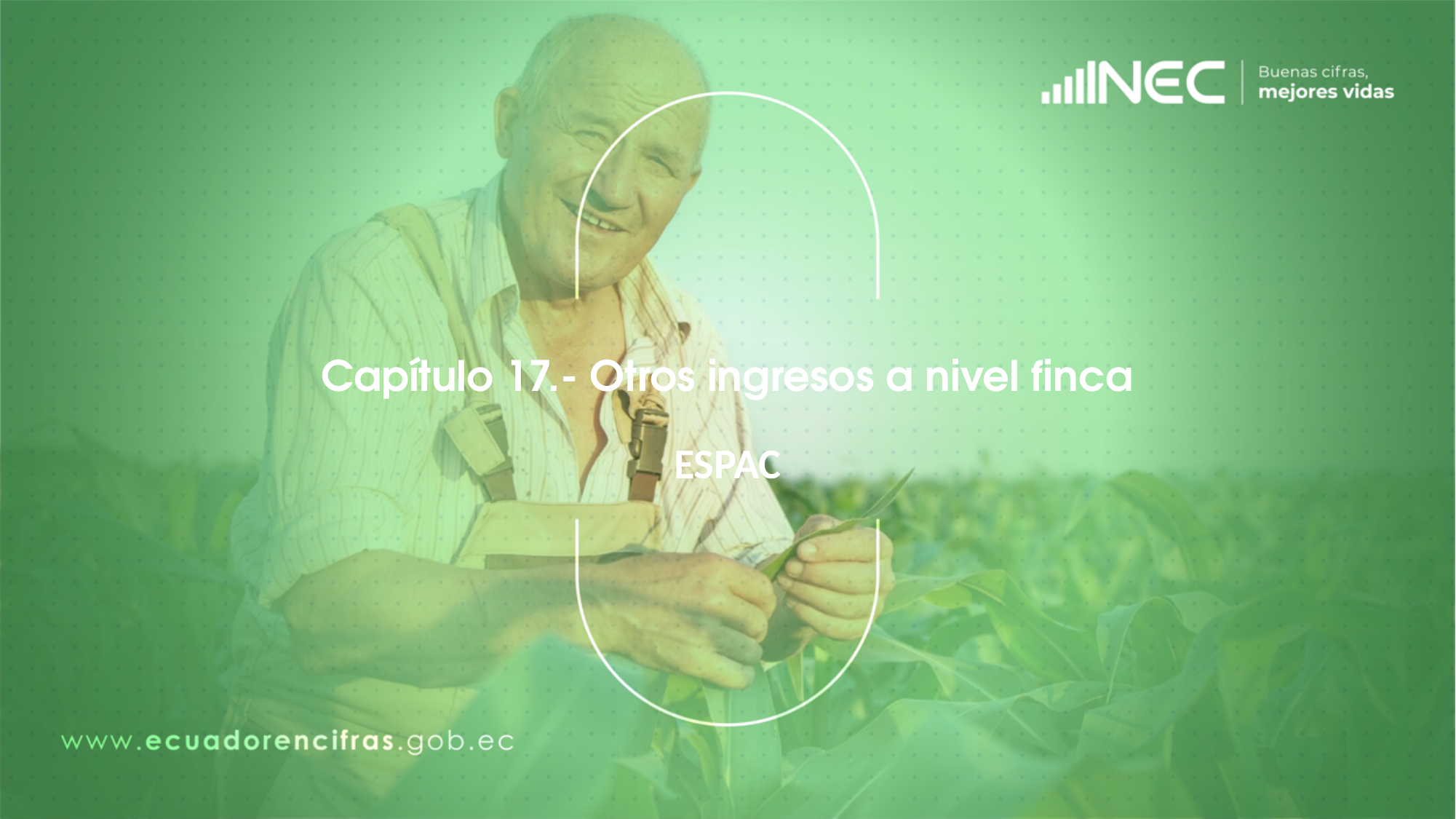

# Capítulo 17.- Otros ingresos a nivel finca
ESPAC